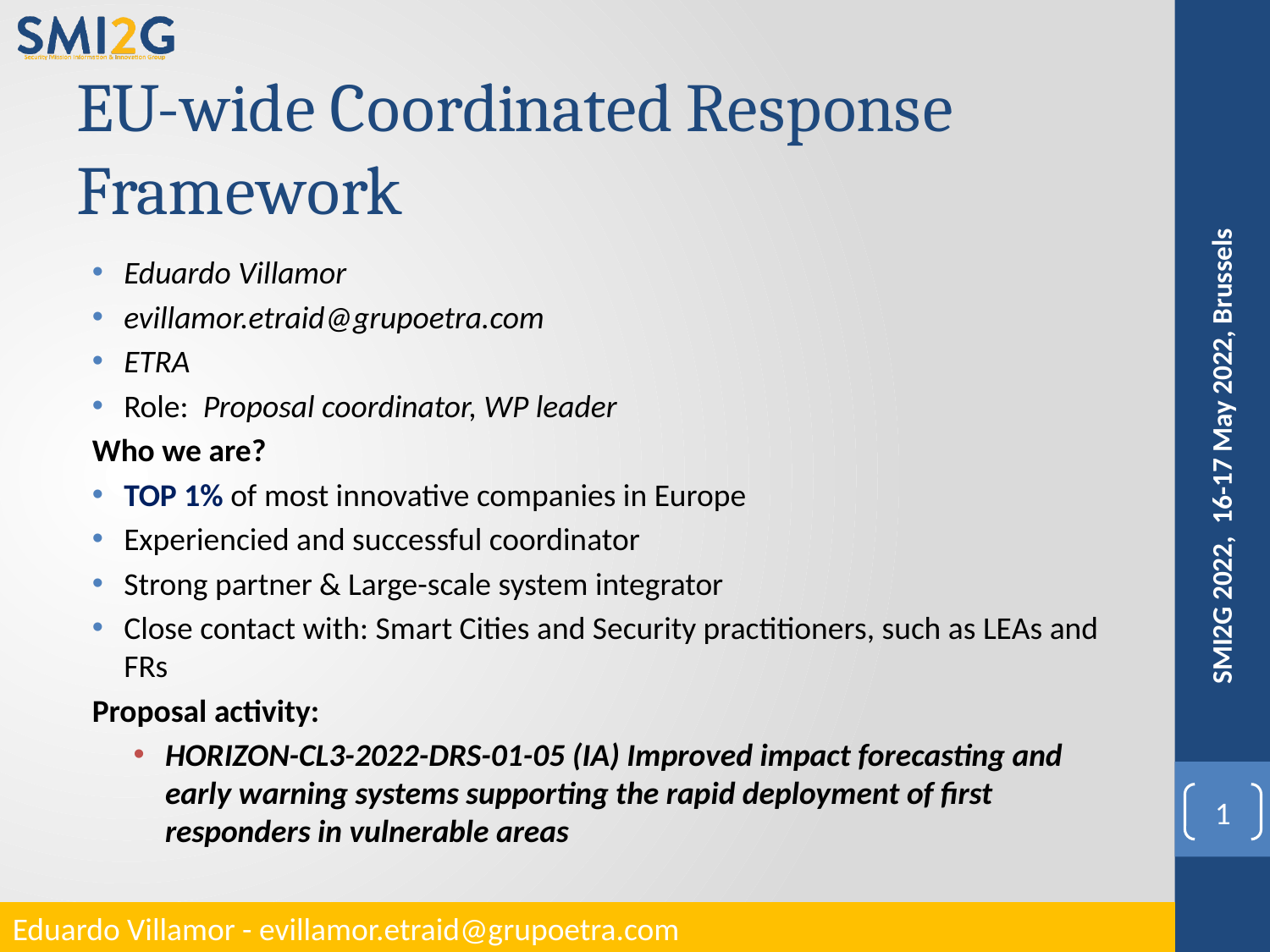

# EU-wide Coordinated Response Framework
Eduardo Villamor
evillamor.etraid@grupoetra.com
ETRA
Role:  Proposal coordinator, WP leader
Who we are?
TOP 1% of most innovative companies in Europe
Experiencied and successful coordinator
Strong partner & Large-scale system integrator
Close contact with: Smart Cities and Security practitioners, such as LEAs and FRs
Proposal activity:
HORIZON-CL3-2022-DRS-01-05 (IA) Improved impact forecasting and early warning systems supporting the rapid deployment of first responders in vulnerable areas
SMI2G 2022,  16-17 May 2022, Brussels
1
Eduardo Villamor - evillamor.etraid@grupoetra.com